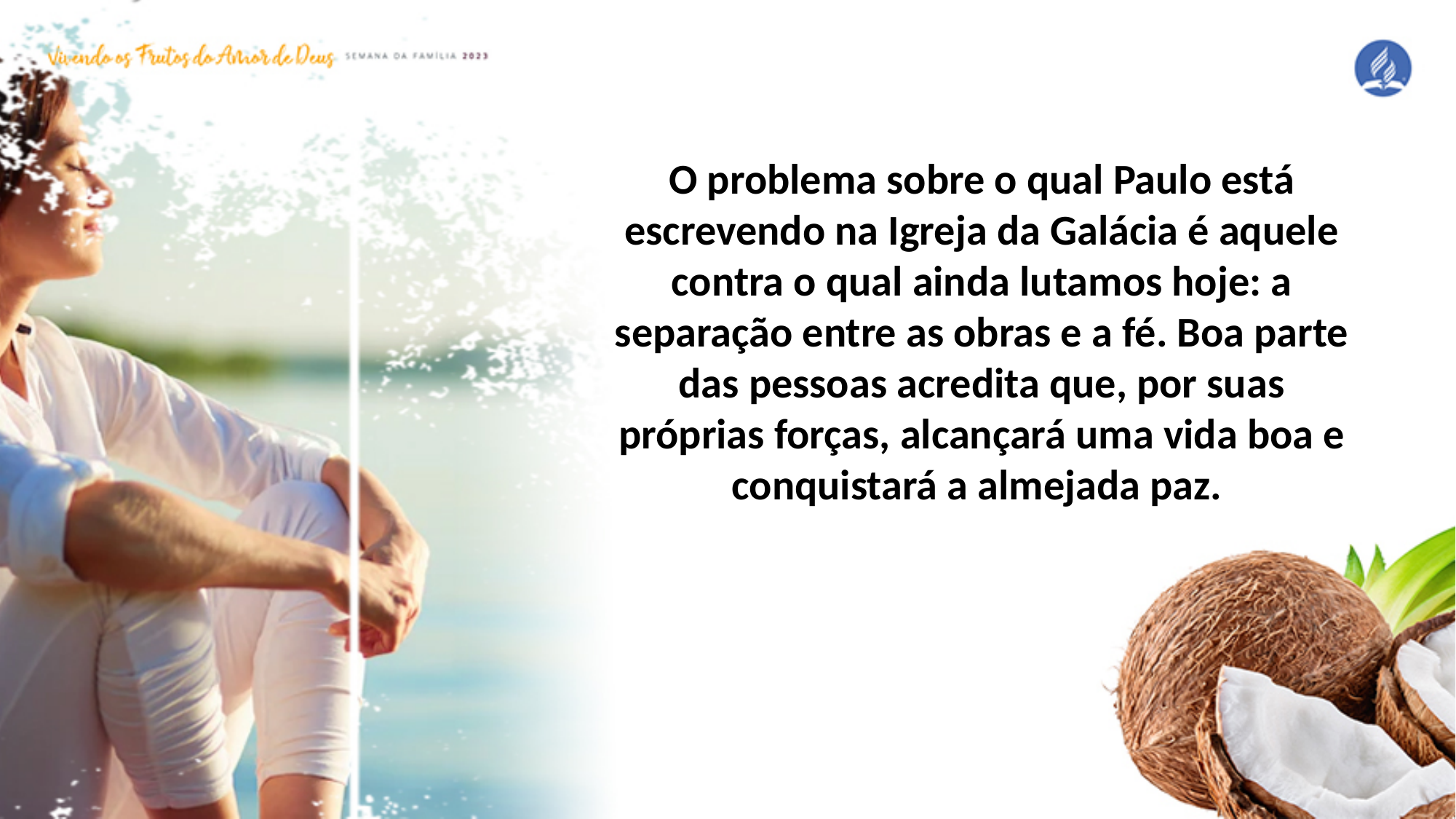

O problema sobre o qual Paulo está escrevendo na Igreja da Galácia é aquele contra o qual ainda lutamos hoje: a separação entre as obras e a fé. Boa parte das pessoas acredita que, por suas próprias forças, alcançará uma vida boa e conquistará a almejada paz.